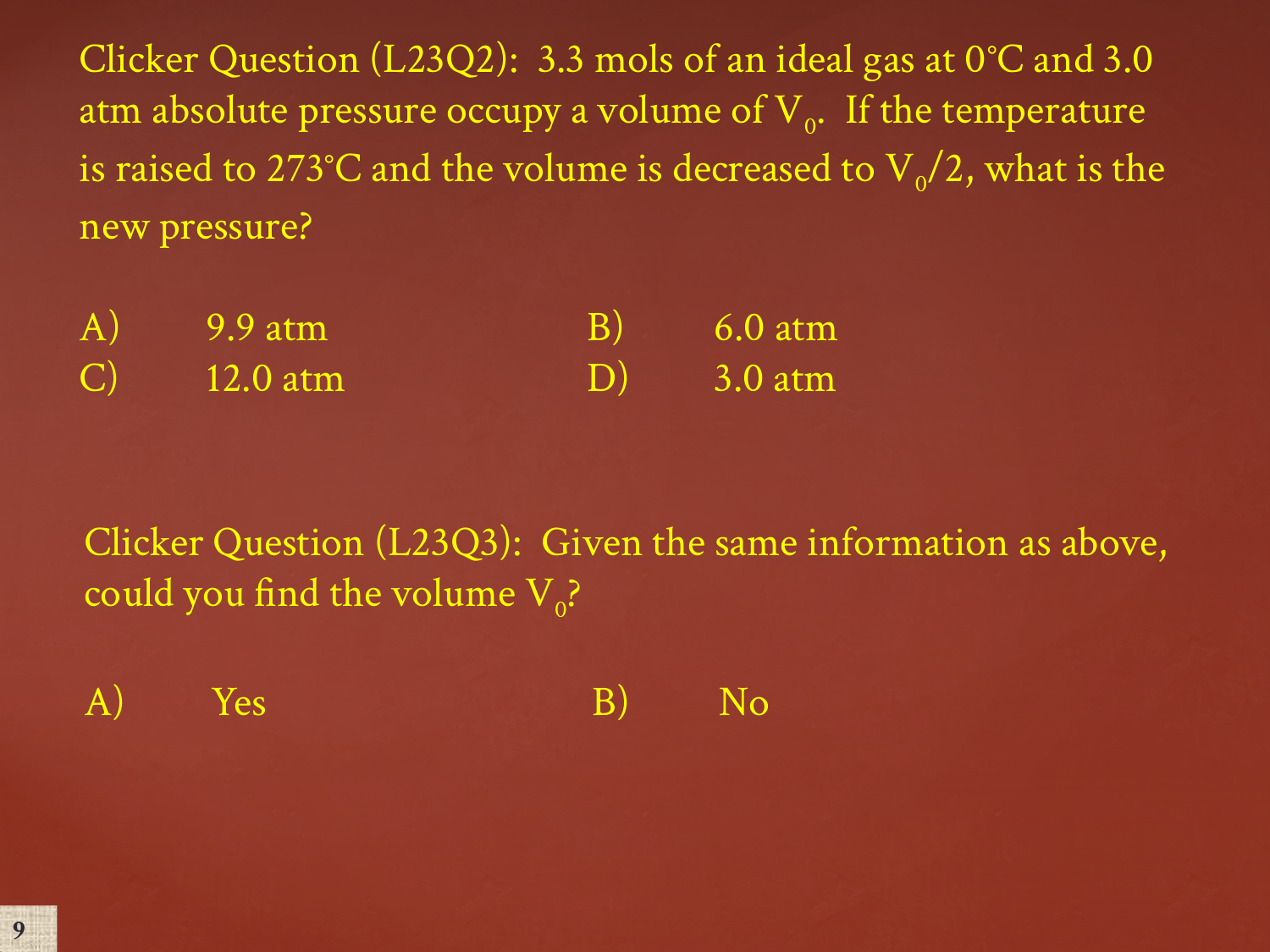

Clicker Question (L23Q2):  3.3 mols of an ideal gas at 0°C and 3.0 atm absolute pressure occupy a volume of V0.  If the temperature is raised to 273°C and the volume is decreased to V0/2, what is the new pressure?

A)	9.9 atm			B)	6.0 atm
C)	12.0 atm		D)	3.0 atm
Clicker Question (L23Q3):  Given the same information as above, could you find the volume V0?

A)	Yes			B)	No
9